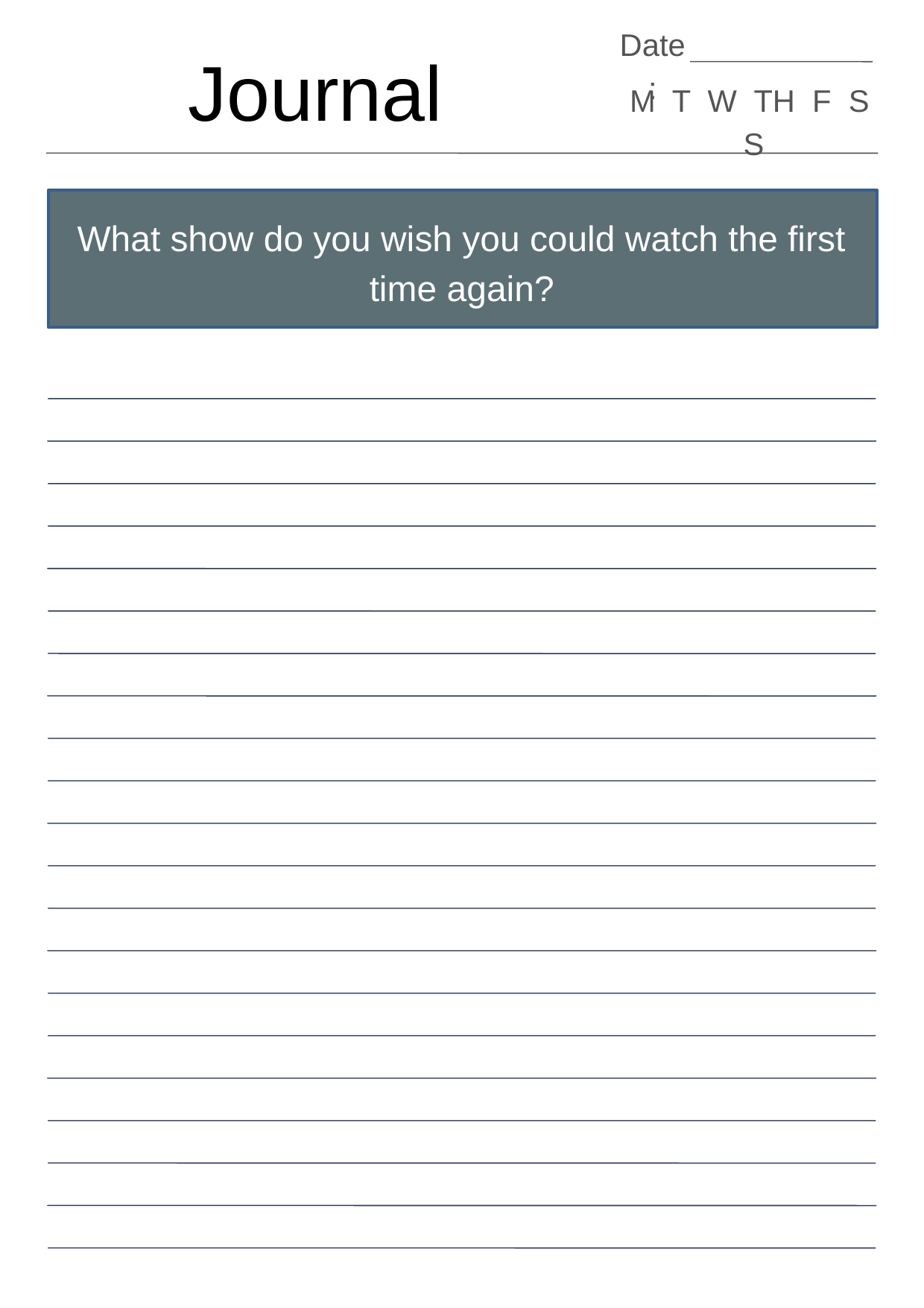

Date:
Journal

M  T  W  TH  F  S  S

What show do you wish you could watch the first time again?